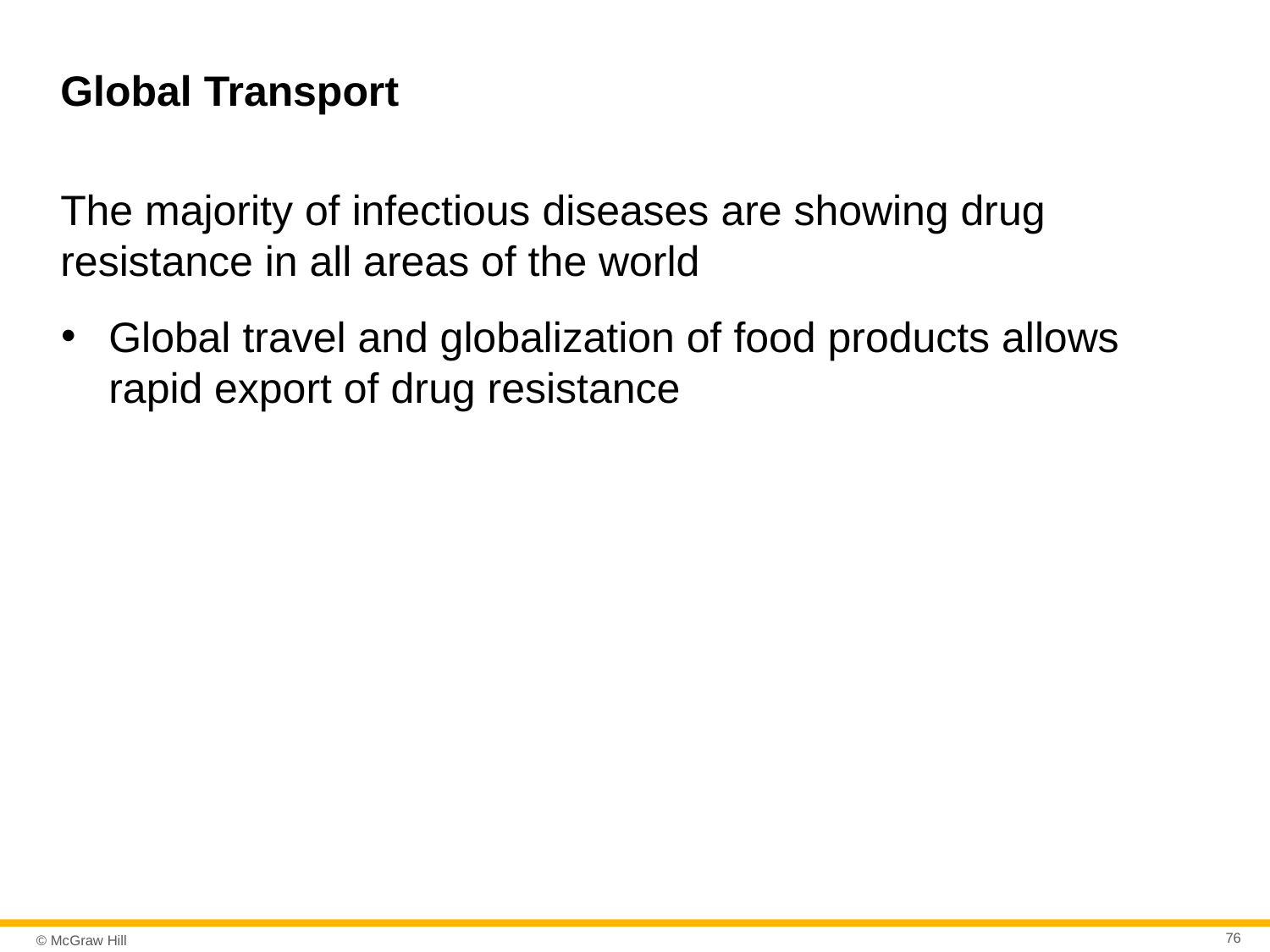

# Global Transport
The majority of infectious diseases are showing drug resistance in all areas of the world
Global travel and globalization of food products allows rapid export of drug resistance